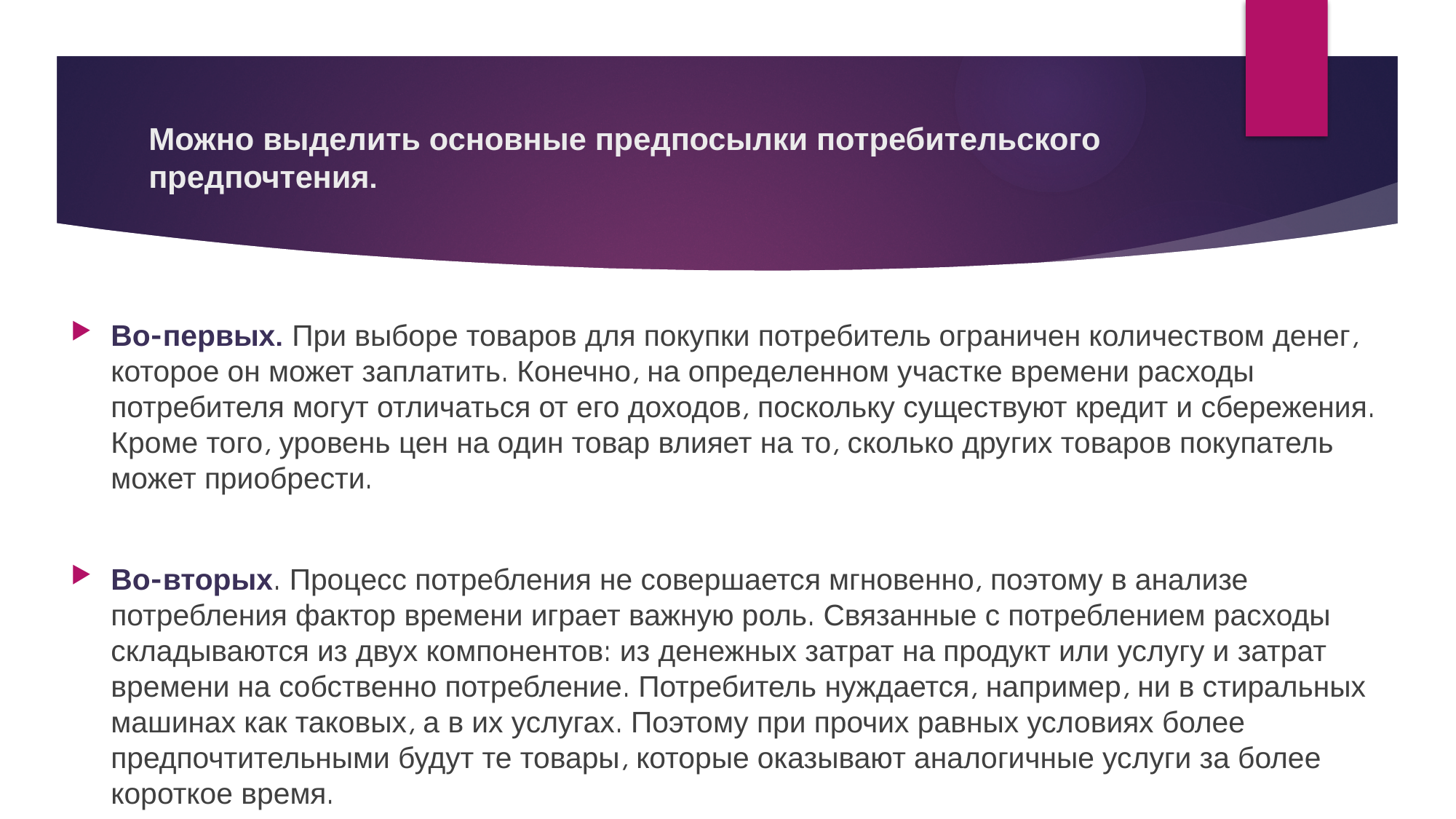

# Можно выделить основные предпосылки потребительского предпочтения.
Во-первых. При выборе товаров для покупки потребитель ограничен количеством денег, которое он может заплатить. Конечно, на определенном участке времени расходы потребителя могут отличаться от его доходов, поскольку существуют кредит и сбережения. Кроме того, уровень цен на один товар влияет на то, сколько других товаров покупатель может приобрести.

Во-вторых. Процесс потребления не совершается мгновенно, поэтому в анализе потребления фактор времени играет важную роль. Связанные с потреблением расходы складываются из двух компонентов: из денежных затрат на продукт или услугу и затрат времени на собственно потребление. Потребитель нуждается, например, ни в стиральных машинах как таковых, а в их услугах. Поэтому при прочих равных условиях более предпочтительными будут те товары, которые оказывают аналогичные услуги за более короткое время.